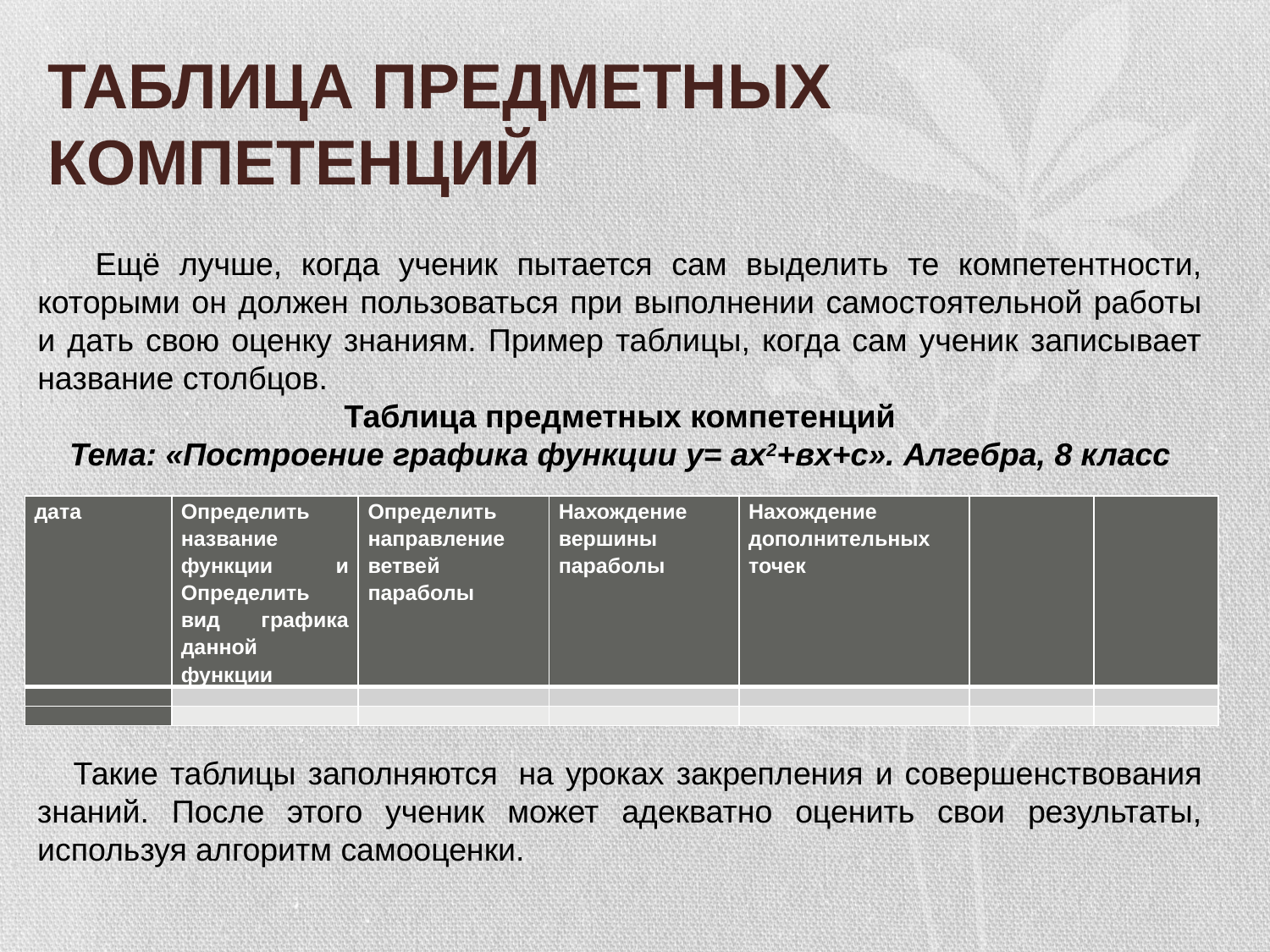

# ТАБЛИЦА ПРЕДМЕТНЫХ КОМПЕТЕНЦИЙ
   Ещё лучше, когда ученик пытается сам выделить те компетентности, которыми он должен пользоваться при выполнении самостоятельной работы и дать свою оценку знаниям. Пример таблицы, когда сам ученик записывает название столбцов.
Таблица предметных компетенций
Тема: «Построение графика функции у= ах2+вх+с». Алгебра, 8 класс
| дата | Определить название функции и Определить вид графика данной функции | Определить направление ветвей параболы | Нахождение вершины параболы | Нахождение дополнительных точек |  |  |
| --- | --- | --- | --- | --- | --- | --- |
|  |  |  |  |  |  |  |
|  |  |  |  |  |  |  |
   Такие таблицы заполняются  на уроках закрепления и совершенствования знаний. После этого ученик может адекватно оценить свои результаты, используя алгоритм самооценки.